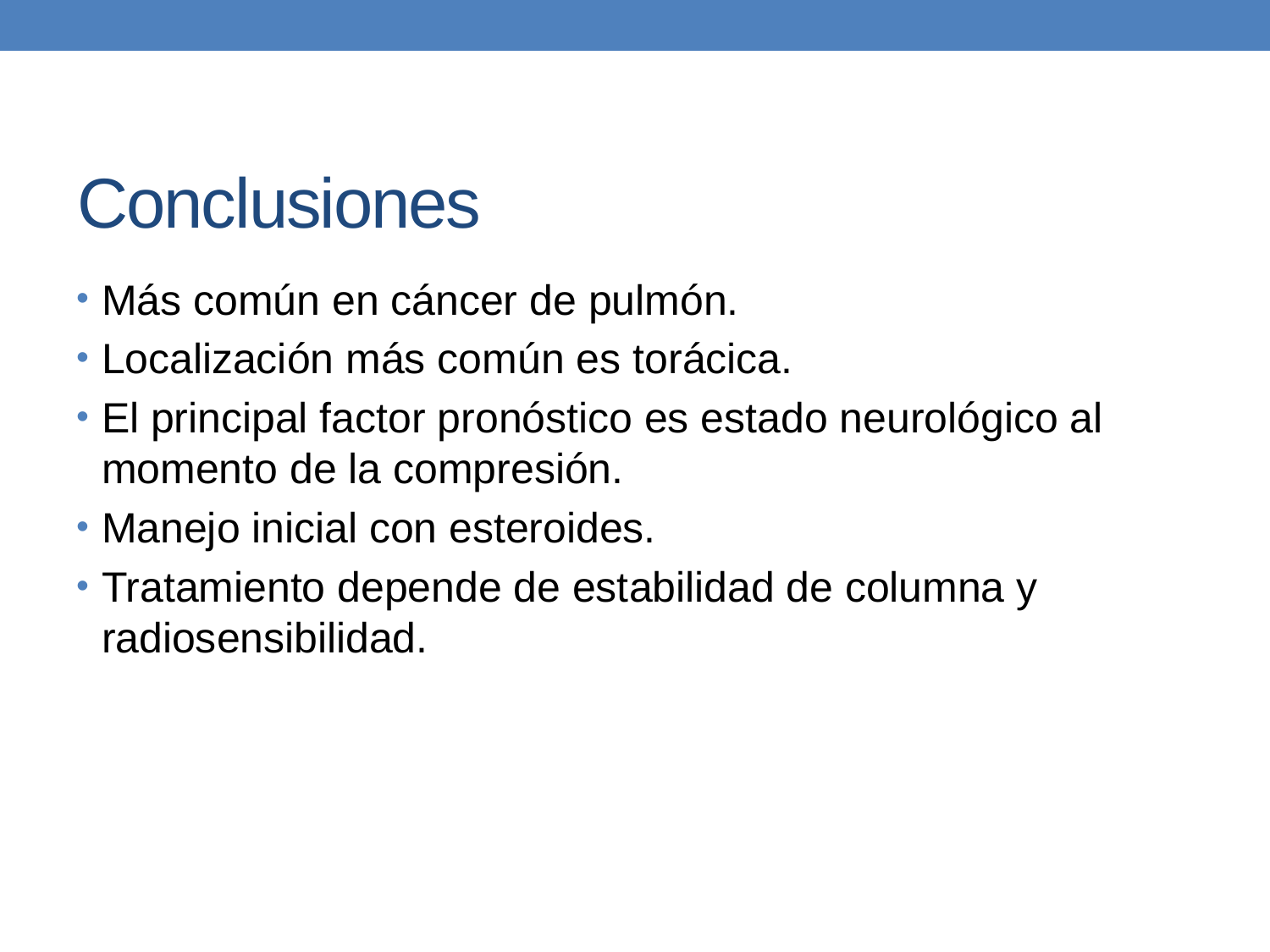

# Conclusiones
Más común en cáncer de pulmón.
Localización más común es torácica.
El principal factor pronóstico es estado neurológico al momento de la compresión.
Manejo inicial con esteroides.
Tratamiento depende de estabilidad de columna y radiosensibilidad.